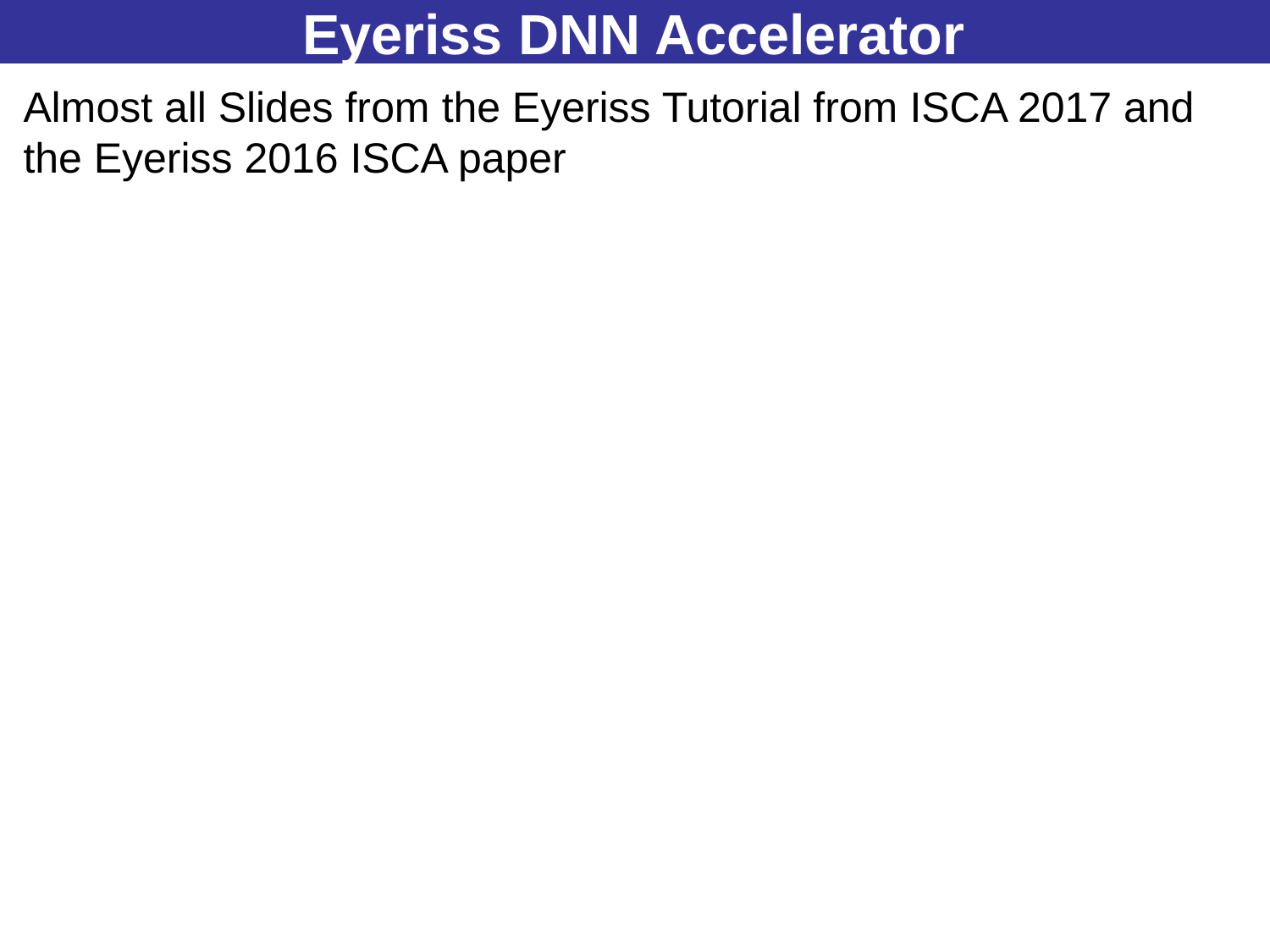

# Eyeriss DNN Accelerator
Almost all Slides from the Eyeriss Tutorial from ISCA 2017 and the Eyeriss 2016 ISCA paper